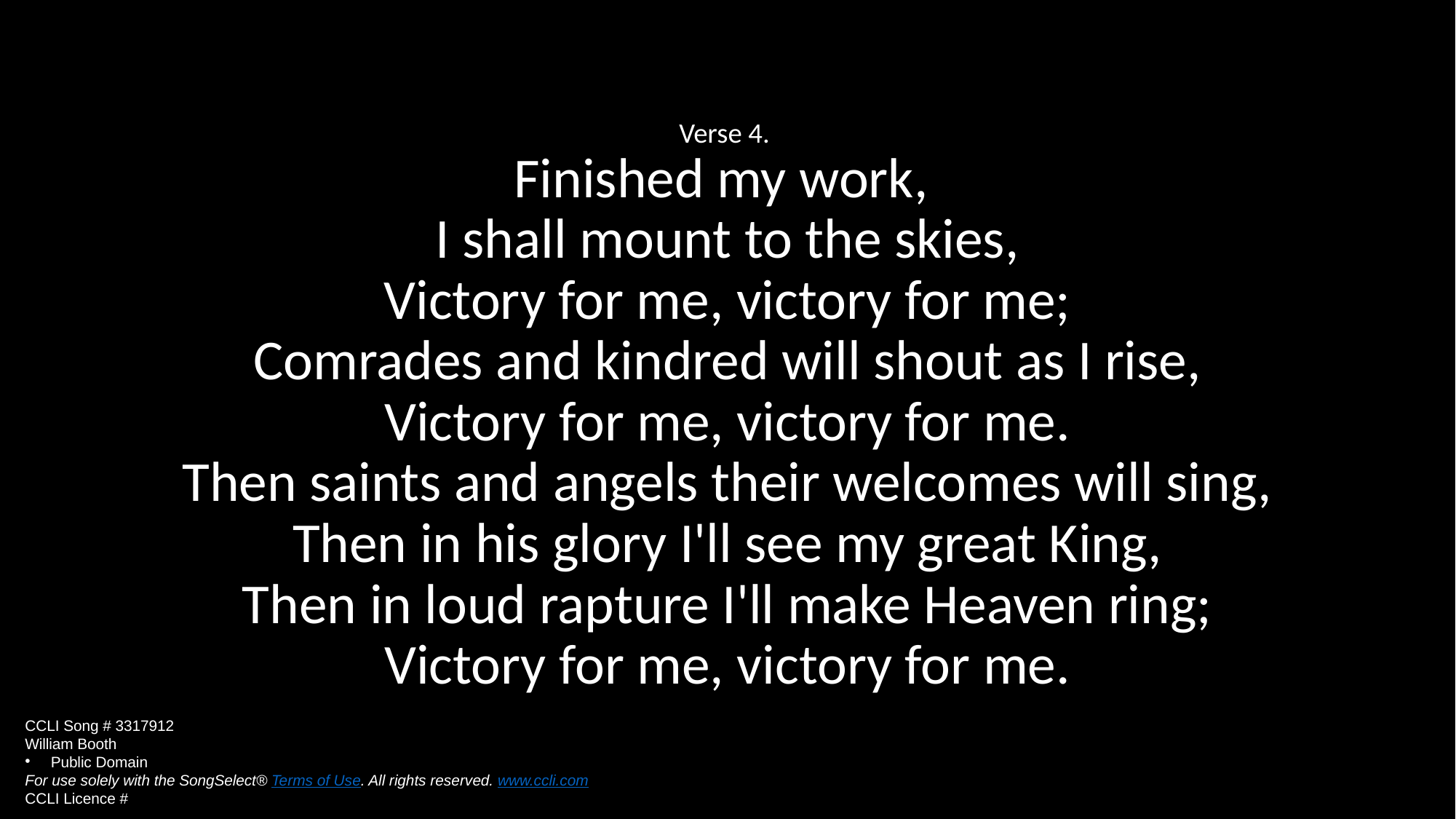

Verse 4.
Finished my work,
I shall mount to the skies,
Victory for me, victory for me;
Comrades and kindred will shout as I rise,
Victory for me, victory for me.
Then saints and angels their welcomes will sing,
Then in his glory I'll see my great King,
Then in loud rapture I'll make Heaven ring;
Victory for me, victory for me.
CCLI Song # 3317912
William Booth
Public Domain
For use solely with the SongSelect® Terms of Use. All rights reserved. www.ccli.com
CCLI Licence #